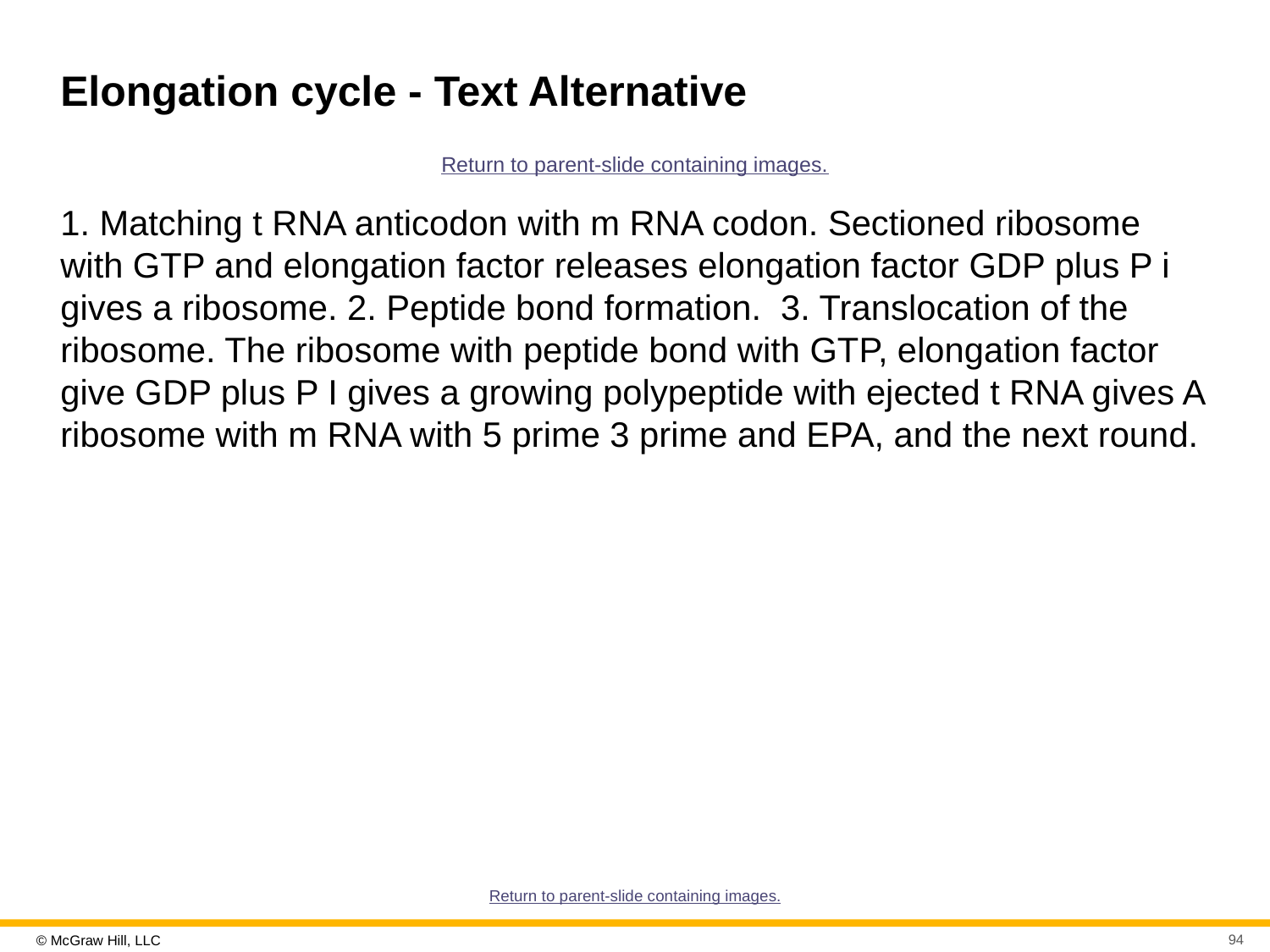

# Elongation cycle - Text Alternative
Return to parent-slide containing images.
1. Matching t RNA anticodon with m RNA codon. Sectioned ribosome with GTP and elongation factor releases elongation factor GDP plus P i gives a ribosome. 2. Peptide bond formation.  3. Translocation of the ribosome. The ribosome with peptide bond with GTP, elongation factor give GDP plus P I gives a growing polypeptide with ejected t RNA gives A ribosome with m RNA with 5 prime 3 prime and EPA, and the next round.
Return to parent-slide containing images.
94